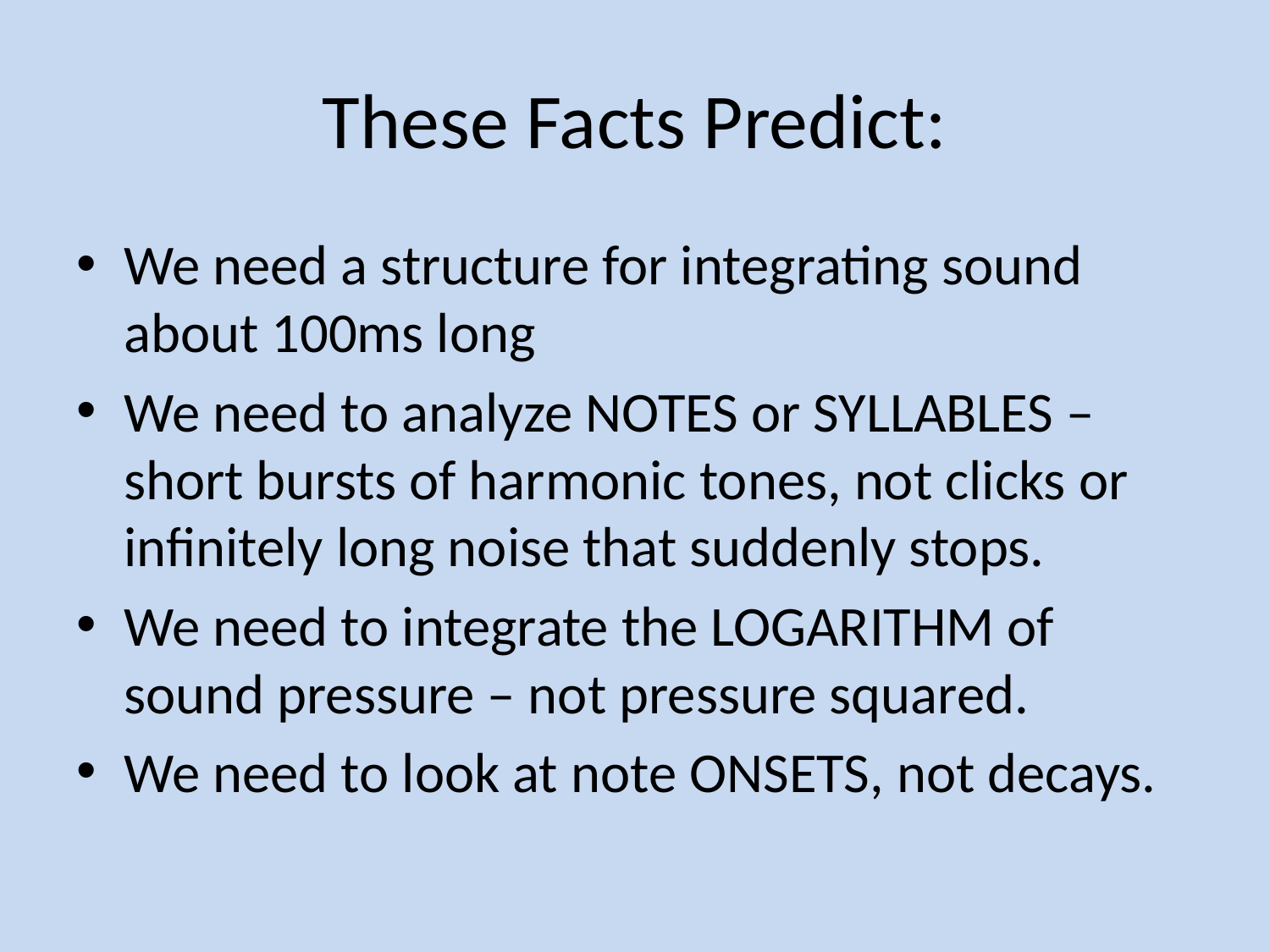

# These Facts Predict:
We need a structure for integrating sound about 100ms long
We need to analyze NOTES or SYLLABLES – short bursts of harmonic tones, not clicks or infinitely long noise that suddenly stops.
We need to integrate the LOGARITHM of sound pressure – not pressure squared.
We need to look at note ONSETS, not decays.